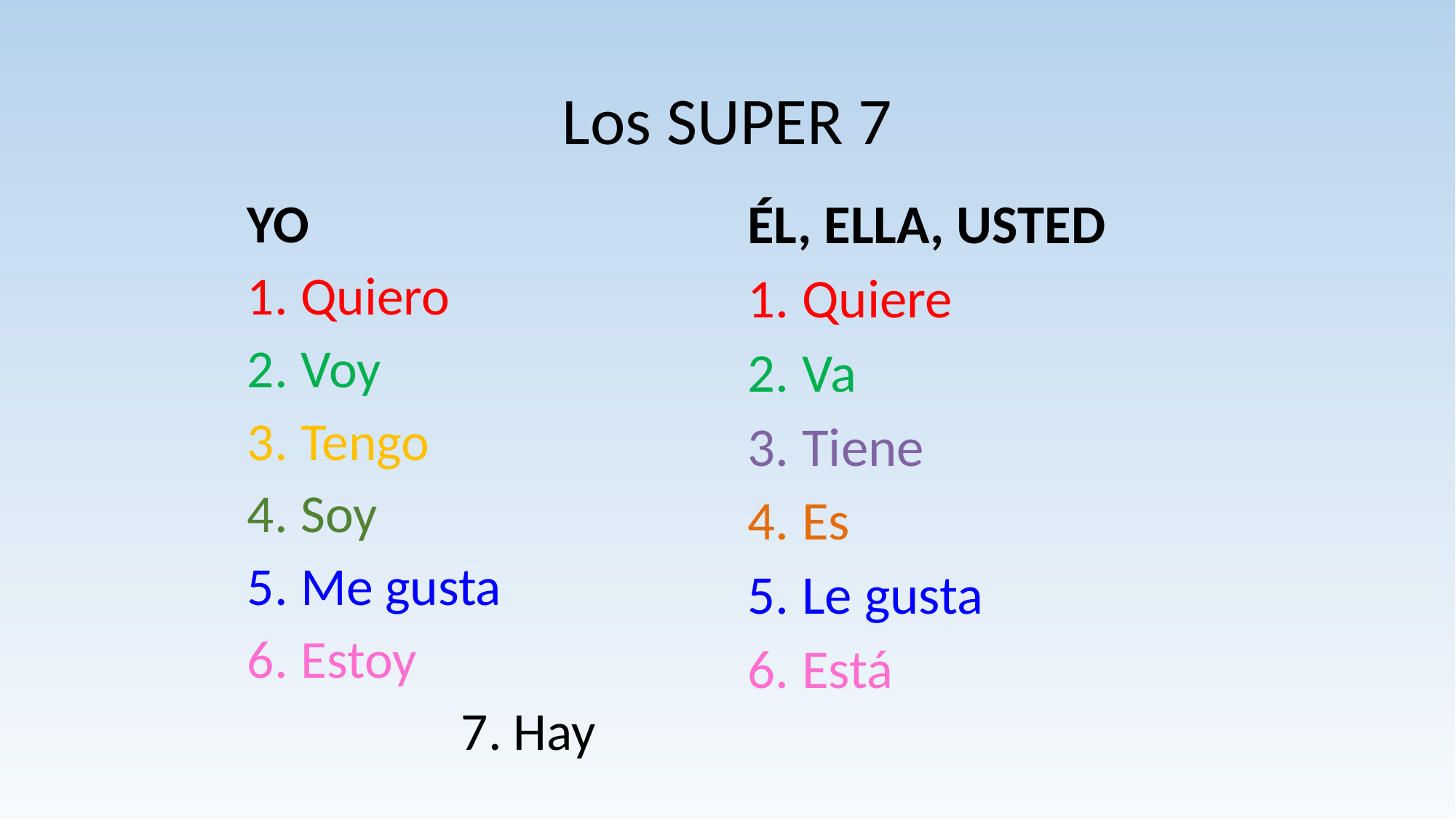

# Los SUPER 7
YO
Quiero
Voy
Tengo
Soy
Me gusta
Estoy
		     					7. Hay
ÉL, ELLA, USTED
Quiere
Va
Tiene
Es
Le gusta
Está